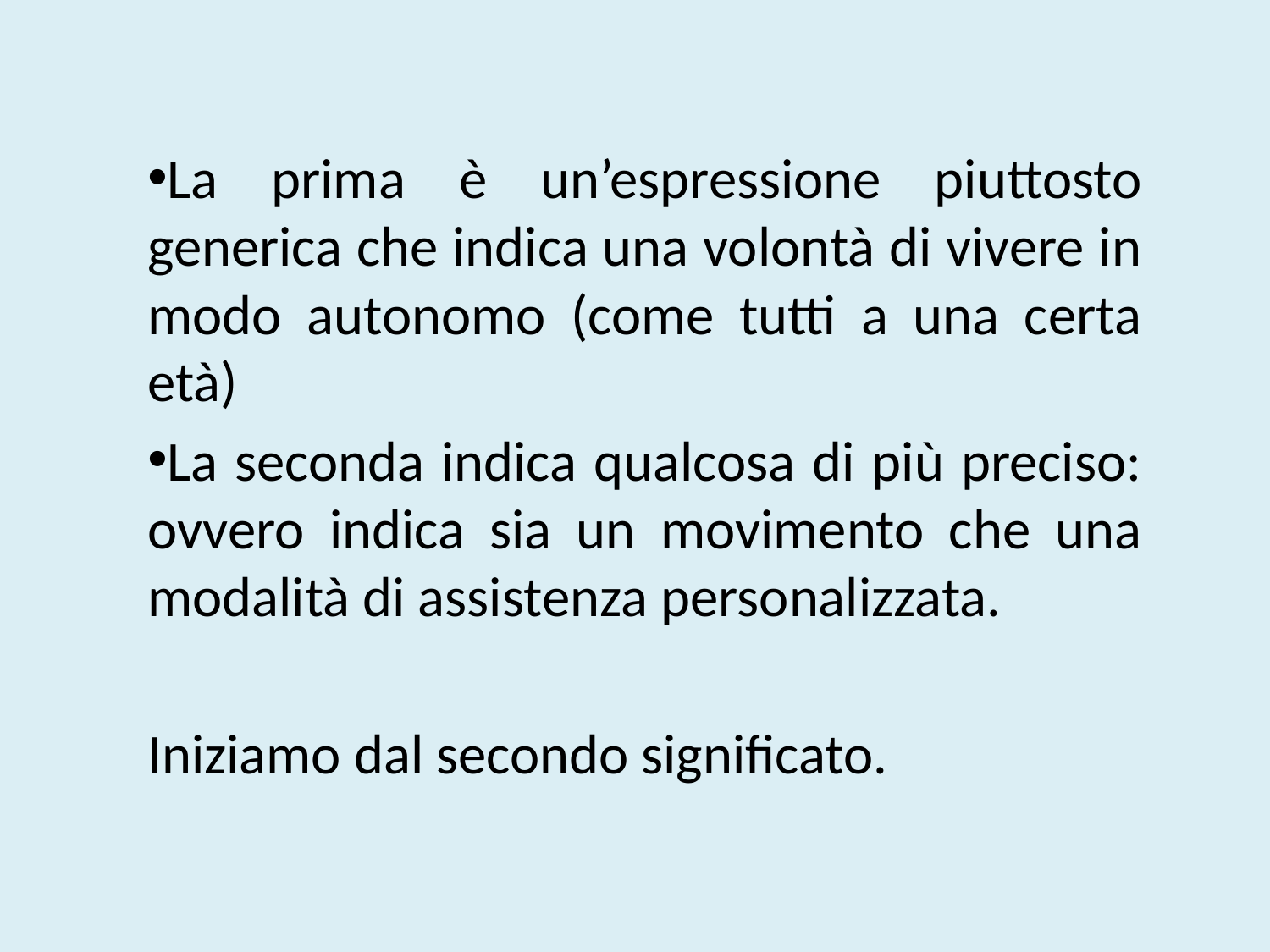

La prima è un’espressione piuttosto generica che indica una volontà di vivere in modo autonomo (come tutti a una certa età)
La seconda indica qualcosa di più preciso: ovvero indica sia un movimento che una modalità di assistenza personalizzata.

Iniziamo dal secondo significato.